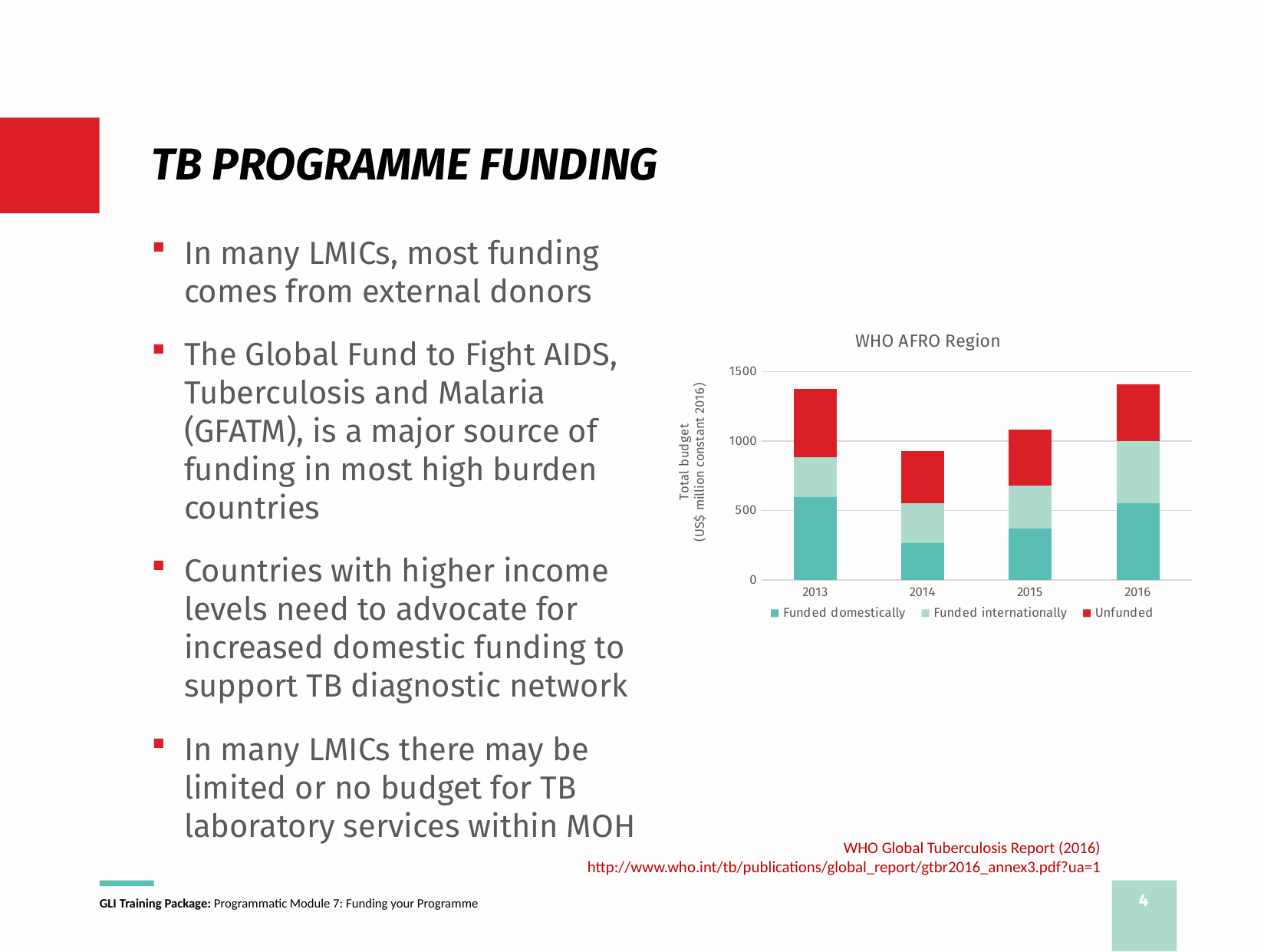

# TB PROGRAMME FUNDING
In many LMICs, most funding comes from external donors
The Global Fund to Fight AIDS, Tuberculosis and Malaria (GFATM), is a major source of funding in most high burden countries
Countries with higher income levels need to advocate for increased domestic funding to support TB diagnostic network
In many LMICs there may be limited or no budget for TB laboratory services within MOH

### Chart: WHO AFRO Region

| Category | Funded domestically | Funded internationally | Unfunded |
|---|---|---|---|
| 2013.0 | 598.4 | 285.6 | 489.6 |
| 2014.0 | 265.9299999999996 | 284.27 | 375.97 |
| 2015.0 | 367.2 | 313.2 | 399.6 |
| 2016.0 | 549.9 | 451.2 | 408.9 |
WHO Global Tuberculosis Report (2016)
http://www.who.int/tb/publications/global_report/gtbr2016_annex3.pdf?ua=1